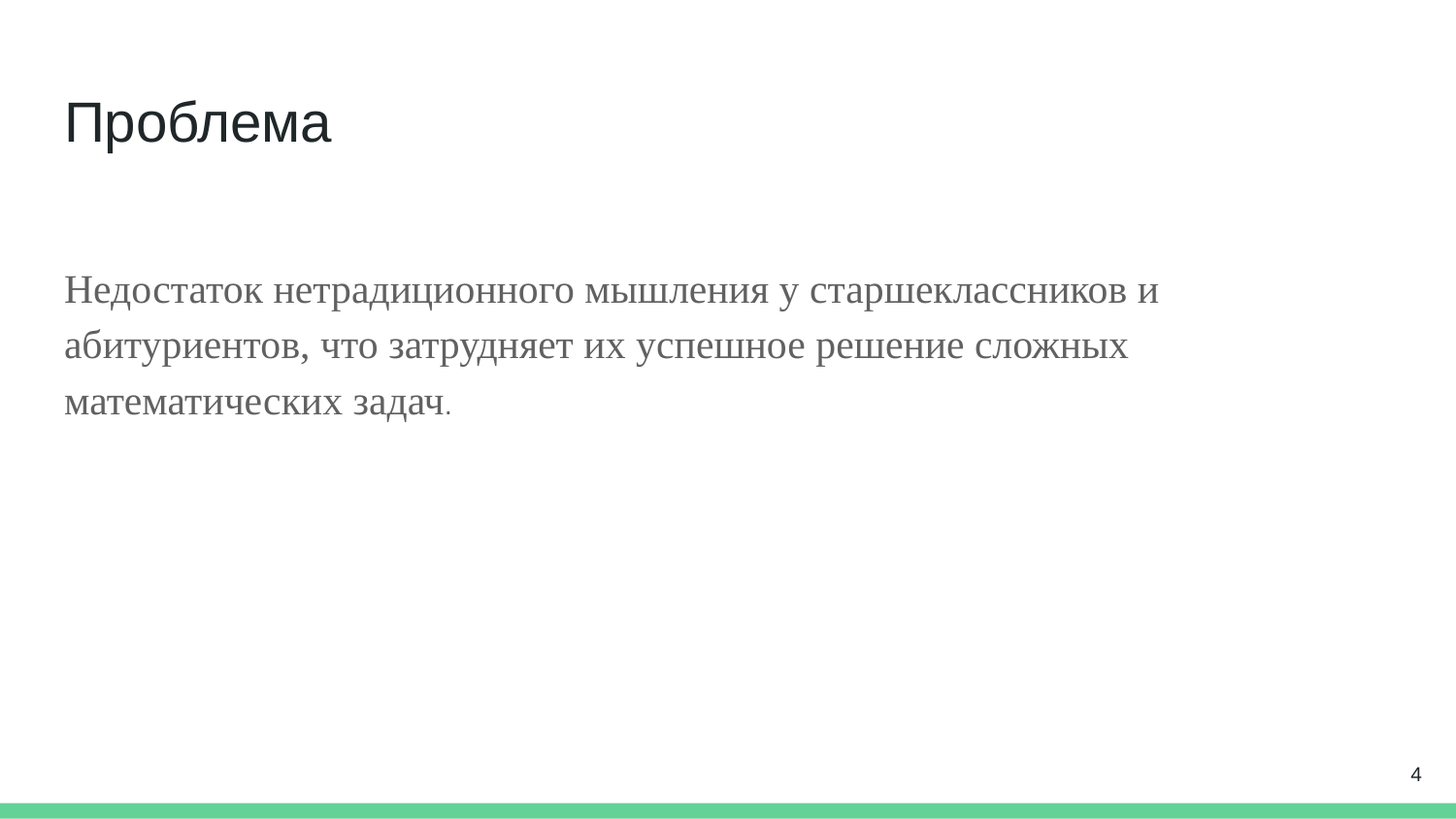

# Проблема
Недостаток нетрадиционного мышления у старшеклассников и абитуриентов, что затрудняет их успешное решение сложных математических задач.
4